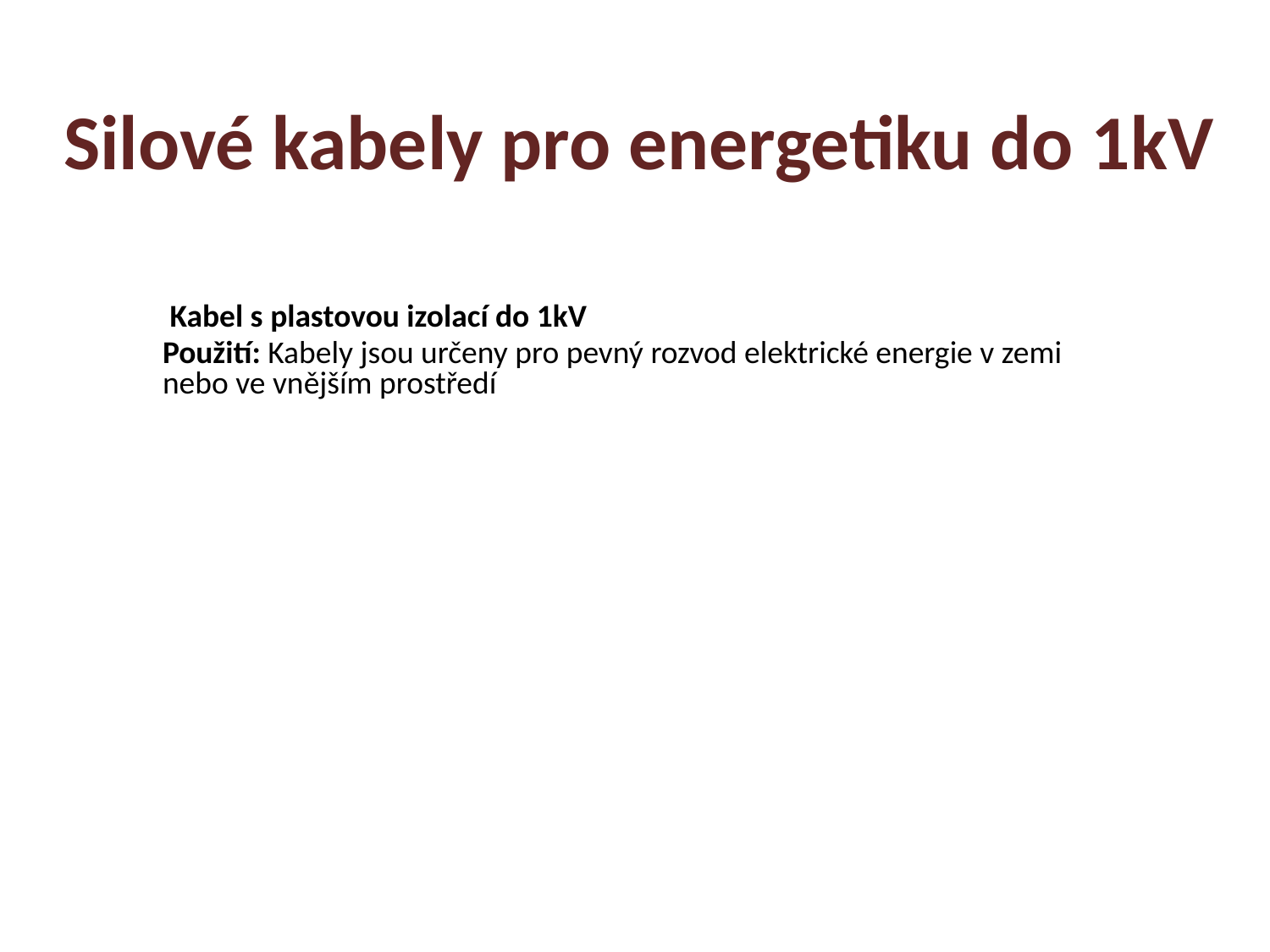

Silové kabely pro energetiku do 1kV
 Kabel s plastovou izolací do 1kV
Použití: Kabely jsou určeny pro pevný rozvod elektrické energie v zemi nebo ve vnějším prostředí